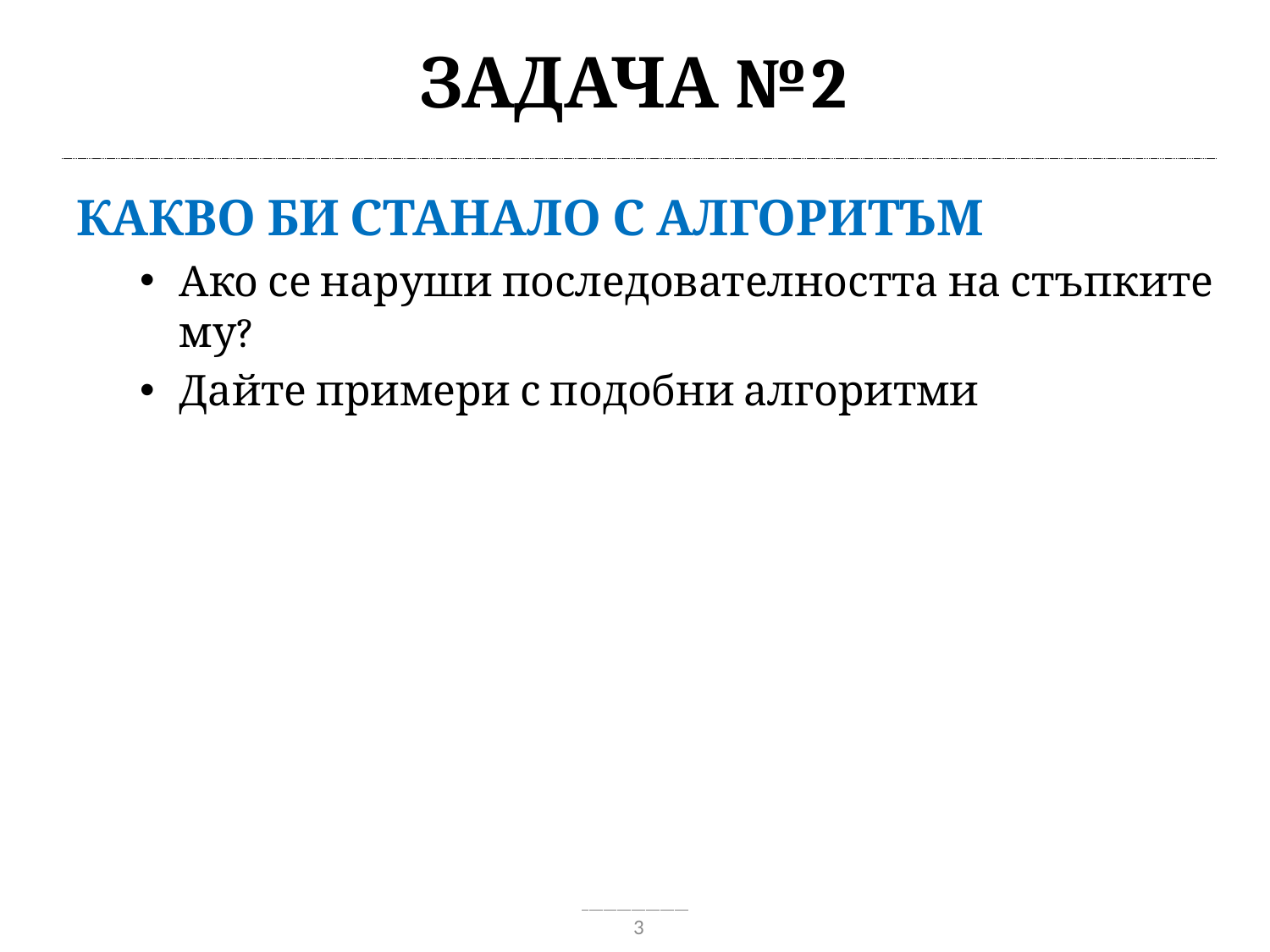

# Задача №2
Какво би станало с алгоритъм
Ако се наруши последователността на стъпките му?
Дайте примери с подобни алгоритми
3